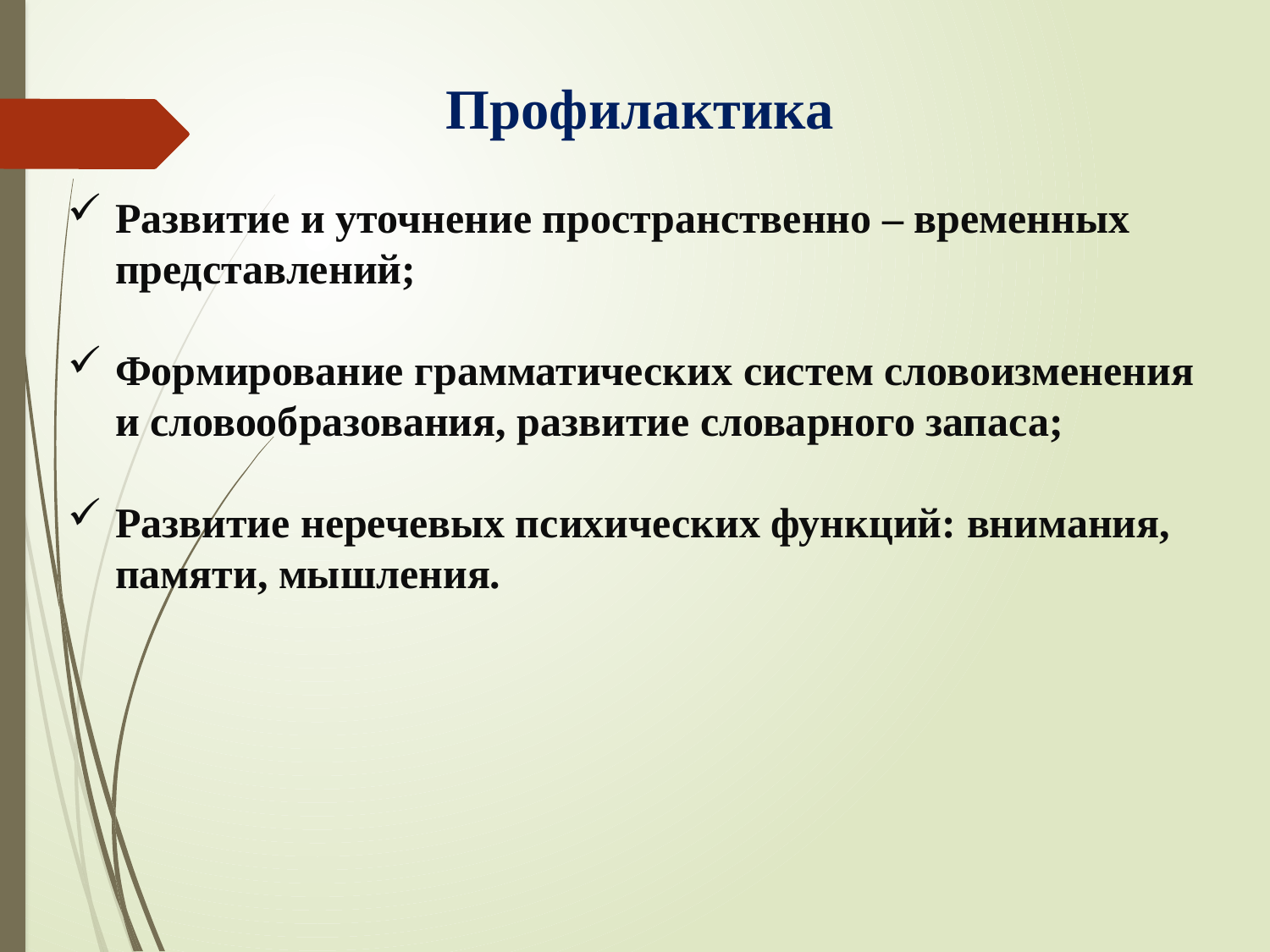

Профилактика

Развитие и уточнение пространственно – временных представлений;

Формирование грамматических систем словоизменения и словообразования, развитие словарного запаса;

Развитие неречевых психических функций: внимания, памяти, мышления.